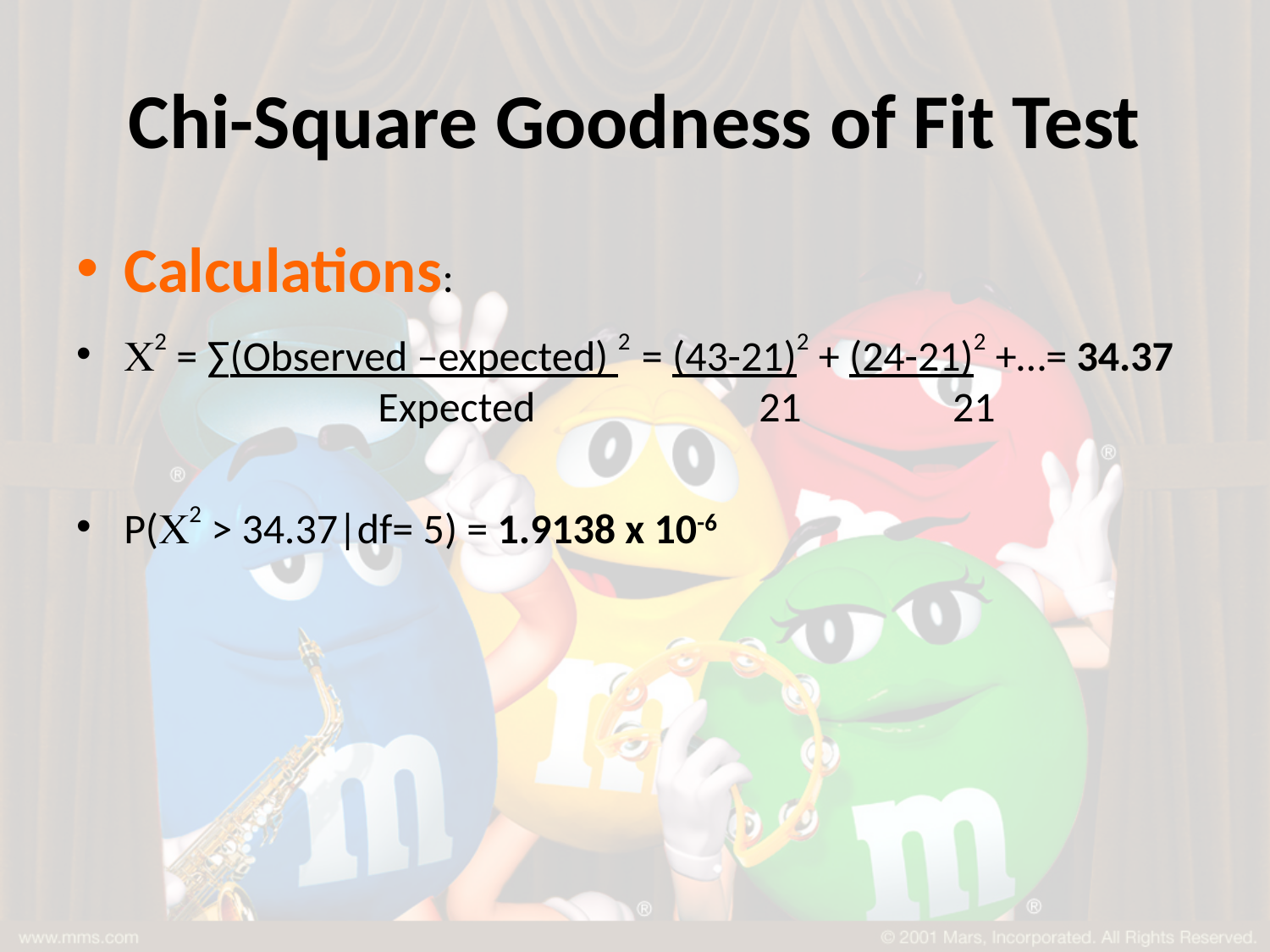

# Chi-Square Goodness of Fit Test
Calculations:
Χ2 = ∑(Observed –expected) 2  = (43-21)2 + (24-21)2 +…= 34.37  		Expected		21	       21

P(Χ2 > 34.37|df= 5) = 1.9138 x 10-6